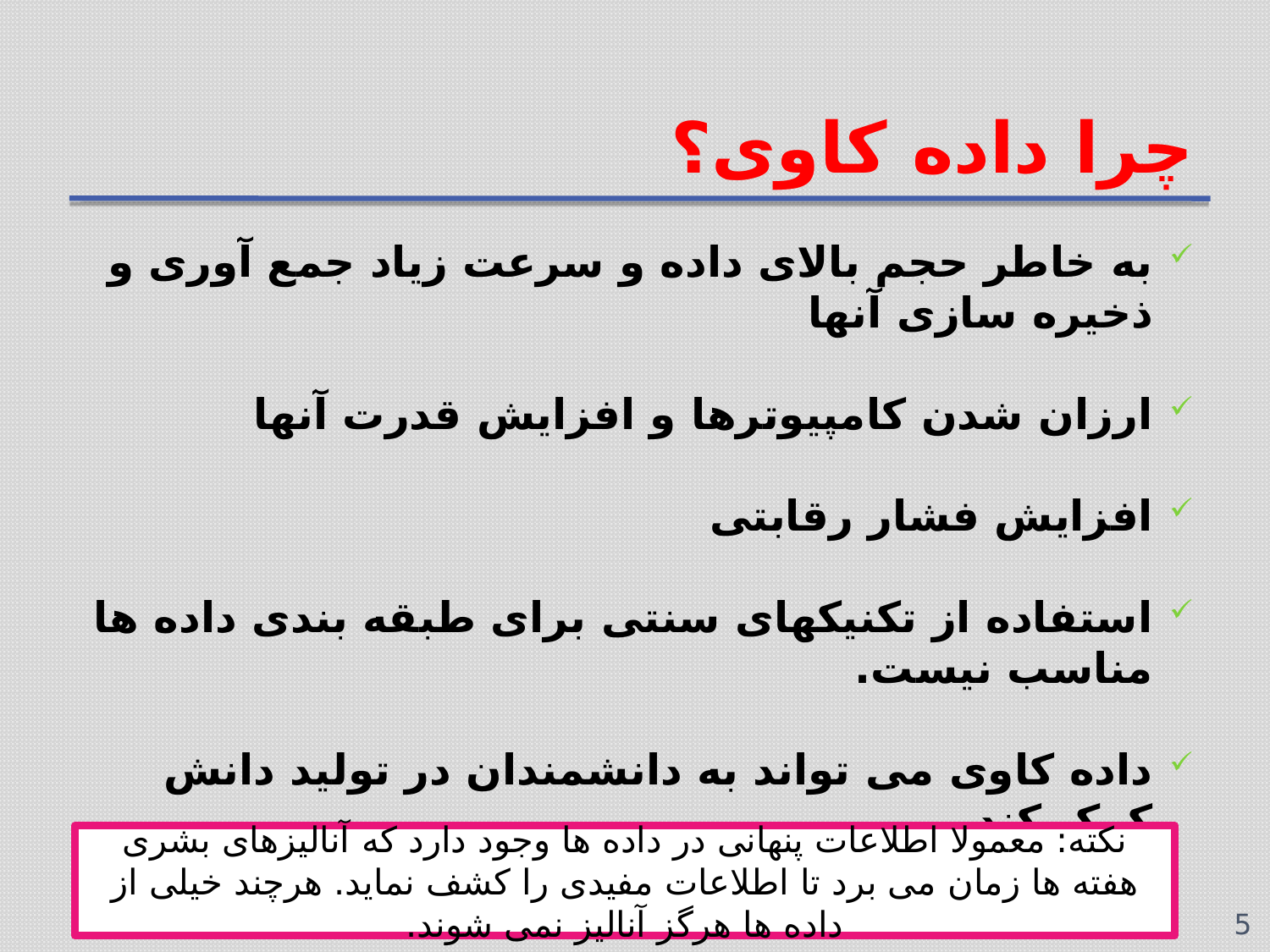

# چرا داده کاوی؟
به خاطر حجم بالای داده و سرعت زیاد جمع آوری و ذخیره سازی آنها

ارزان شدن کامپیوترها و افزایش قدرت آنها

افزایش فشار رقابتی

استفاده از تکنیکهای سنتی برای طبقه بندی داده ها مناسب نیست.

داده کاوی می تواند به دانشمندان در تولید دانش کمک کند.
از طریق کلاسه بندی و بخش بندی داده ها
تولید یا فرموله کردن فرضیه ها

نکته: معمولا اطلاعات پنهانی در داده ها وجود دارد که آنالیزهای بشری هفته ها زمان می برد تا اطلاعات مفیدی را کشف نماید. هرچند خیلی از داده ها هرگز آنالیز نمی شوند.
5